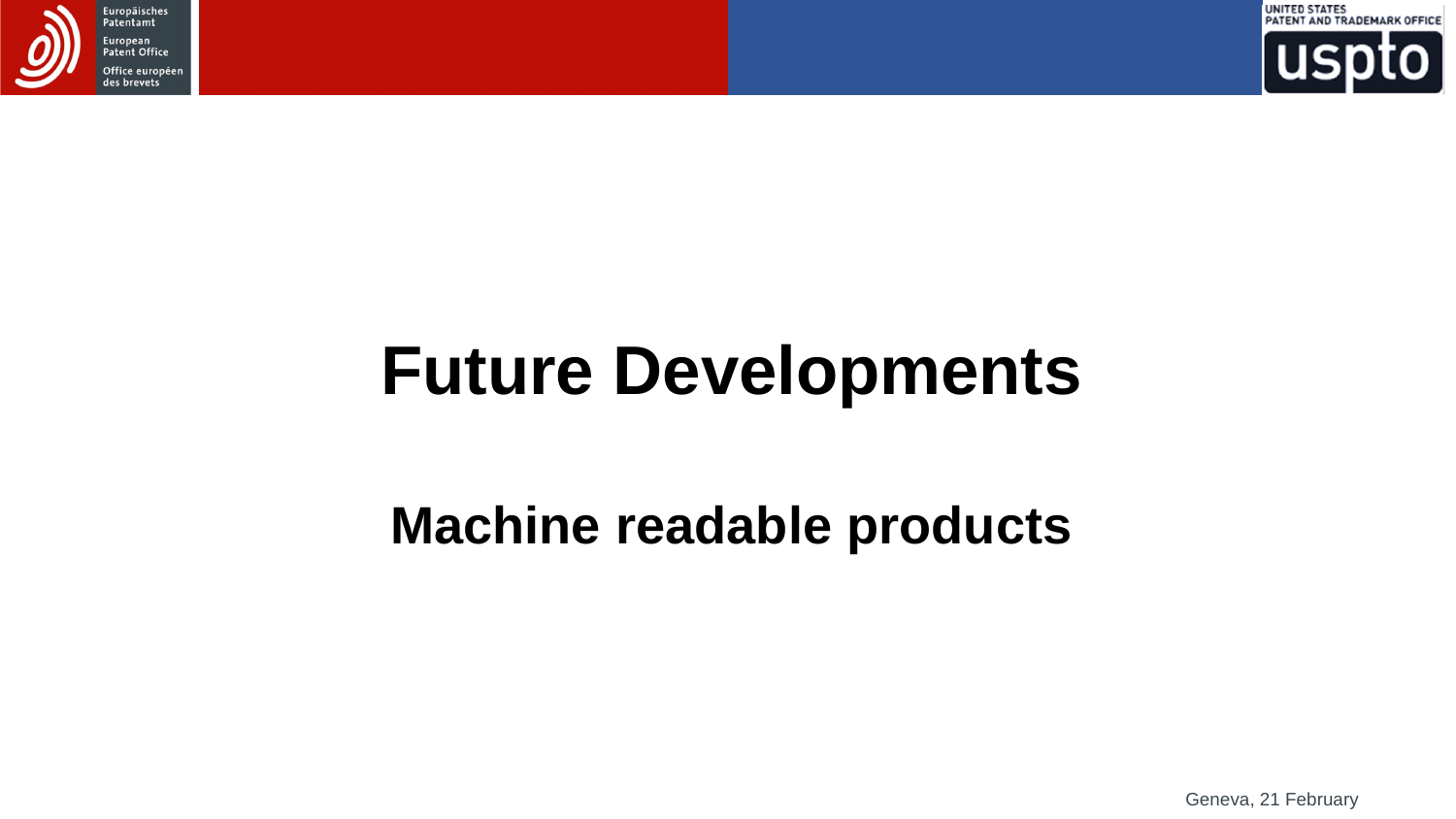

Future Developments
Machine readable products
Geneva, 21 February 2017